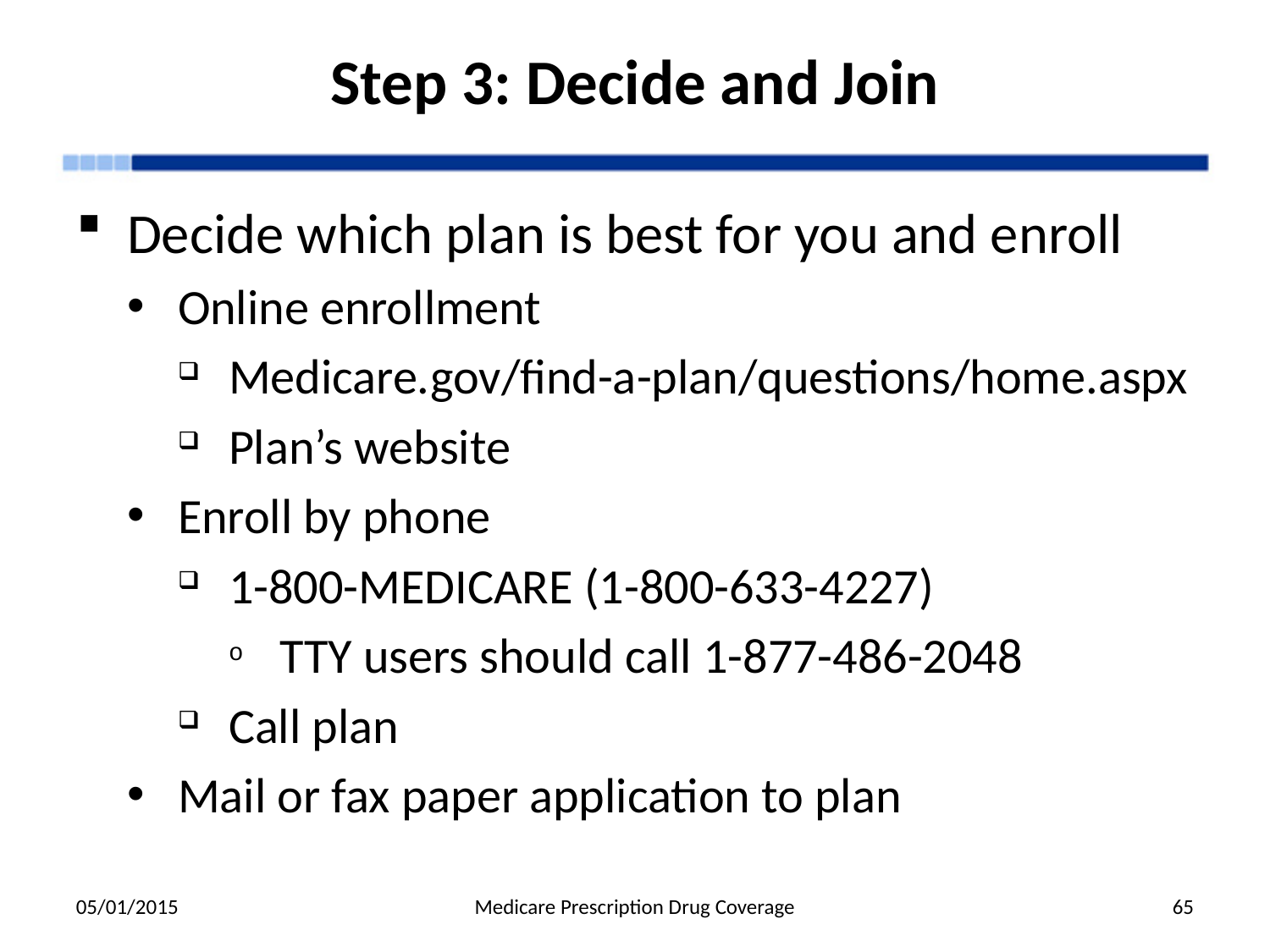

# Step 3: Decide and Join
Decide which plan is best for you and enroll
Online enrollment
Medicare.gov/find-a-plan/questions/home.aspx
Plan’s website
Enroll by phone
1-800-MEDICARE (1-800-633-4227)
TTY users should call 1-877-486-2048
Call plan
Mail or fax paper application to plan
05/01/2015
Medicare Prescription Drug Coverage
65